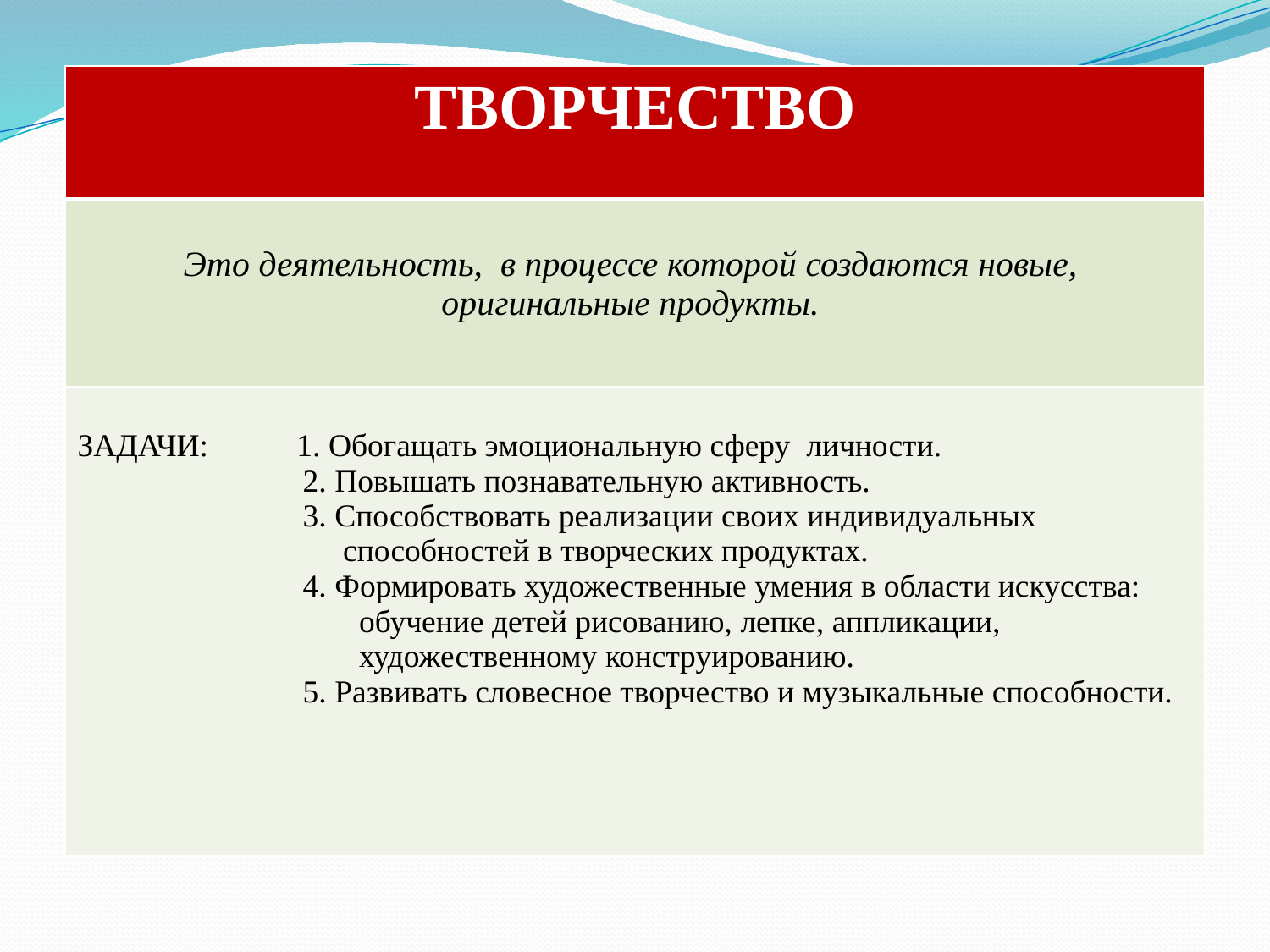

| ТВОРЧЕСТВО |
| --- |
| Это деятельность, в процессе которой создаются новые, оригинальные продукты. |
| ЗАДАЧИ: 1. Обогащать эмоциональную сферу личности. 2. Повышать познавательную активность. 3. Способствовать реализации своих индивидуальных способностей в творческих продуктах. 4. Формировать художественные умения в области искусства: обучение детей рисованию, лепке, аппликации, художественному конструированию. 5. Развивать словесное творчество и музыкальные способности. |